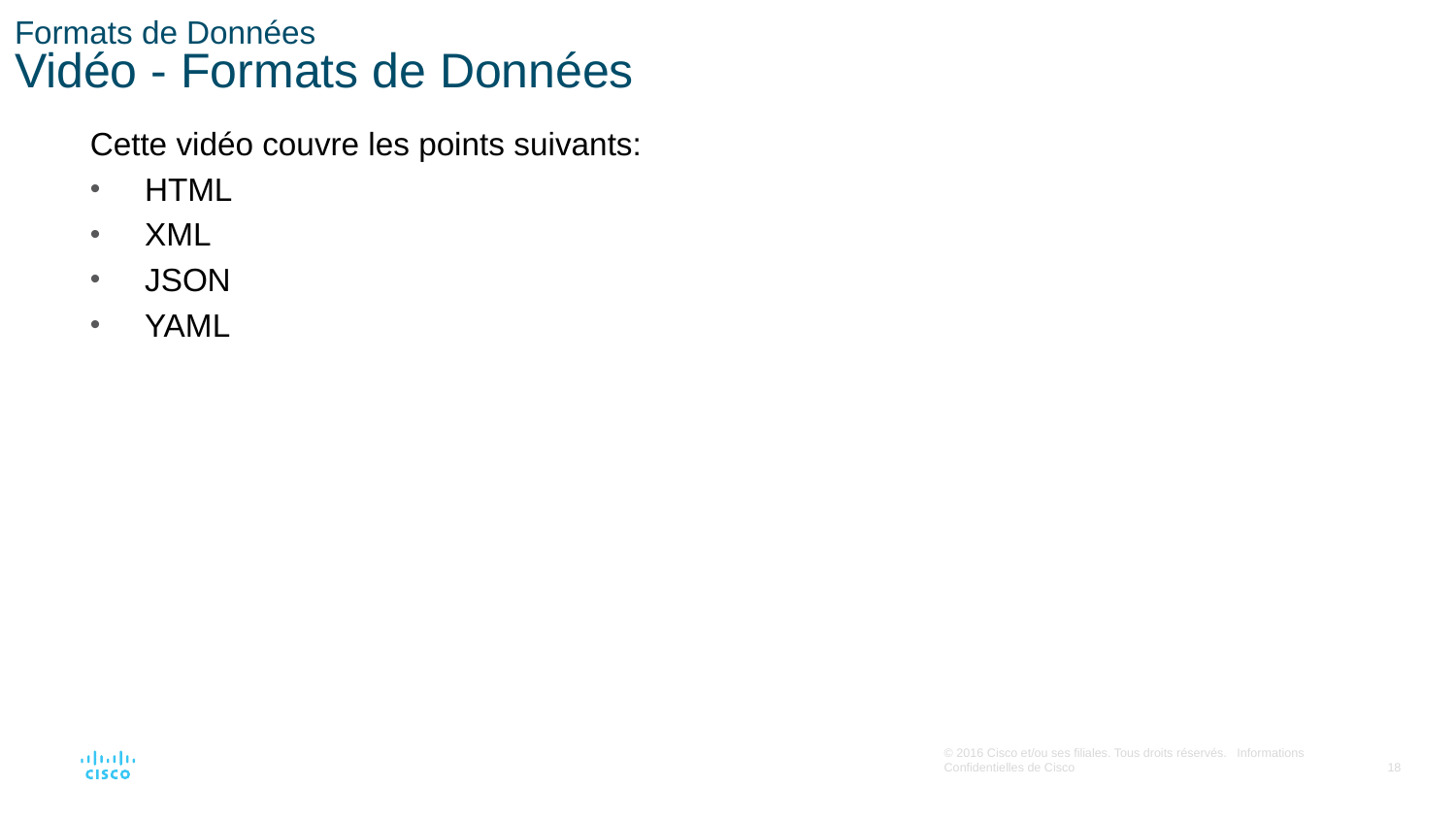

# Formats de Données Vidéo - Formats de Données
Cette vidéo couvre les points suivants:
HTML
XML
JSON
YAML